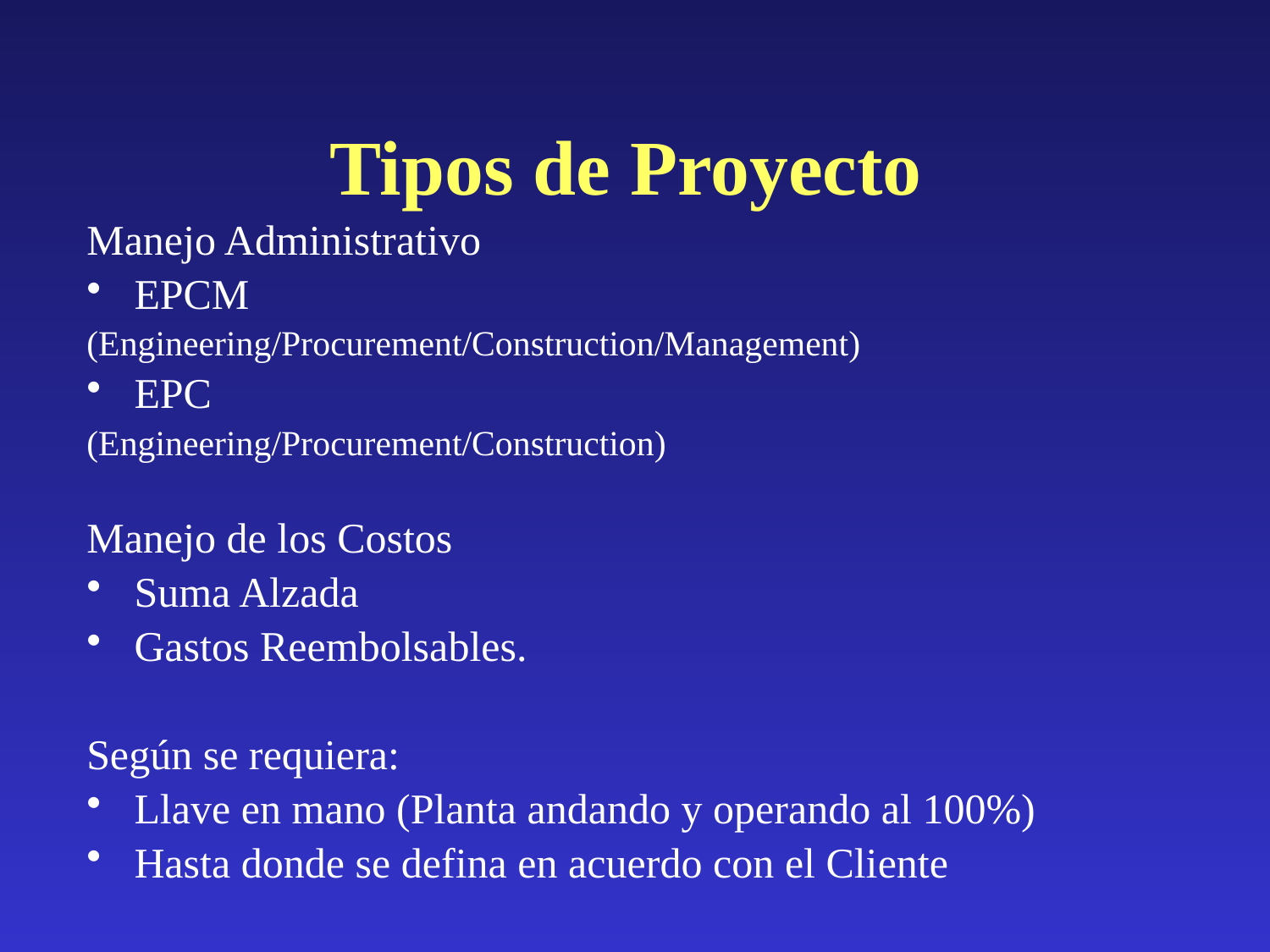

# Tipos de Proyecto
Manejo Administrativo
EPCM
(Engineering/Procurement/Construction/Management)
EPC
(Engineering/Procurement/Construction)

Manejo de los Costos
Suma Alzada
Gastos Reembolsables.

Según se requiera:
Llave en mano (Planta andando y operando al 100%)
Hasta donde se defina en acuerdo con el Cliente